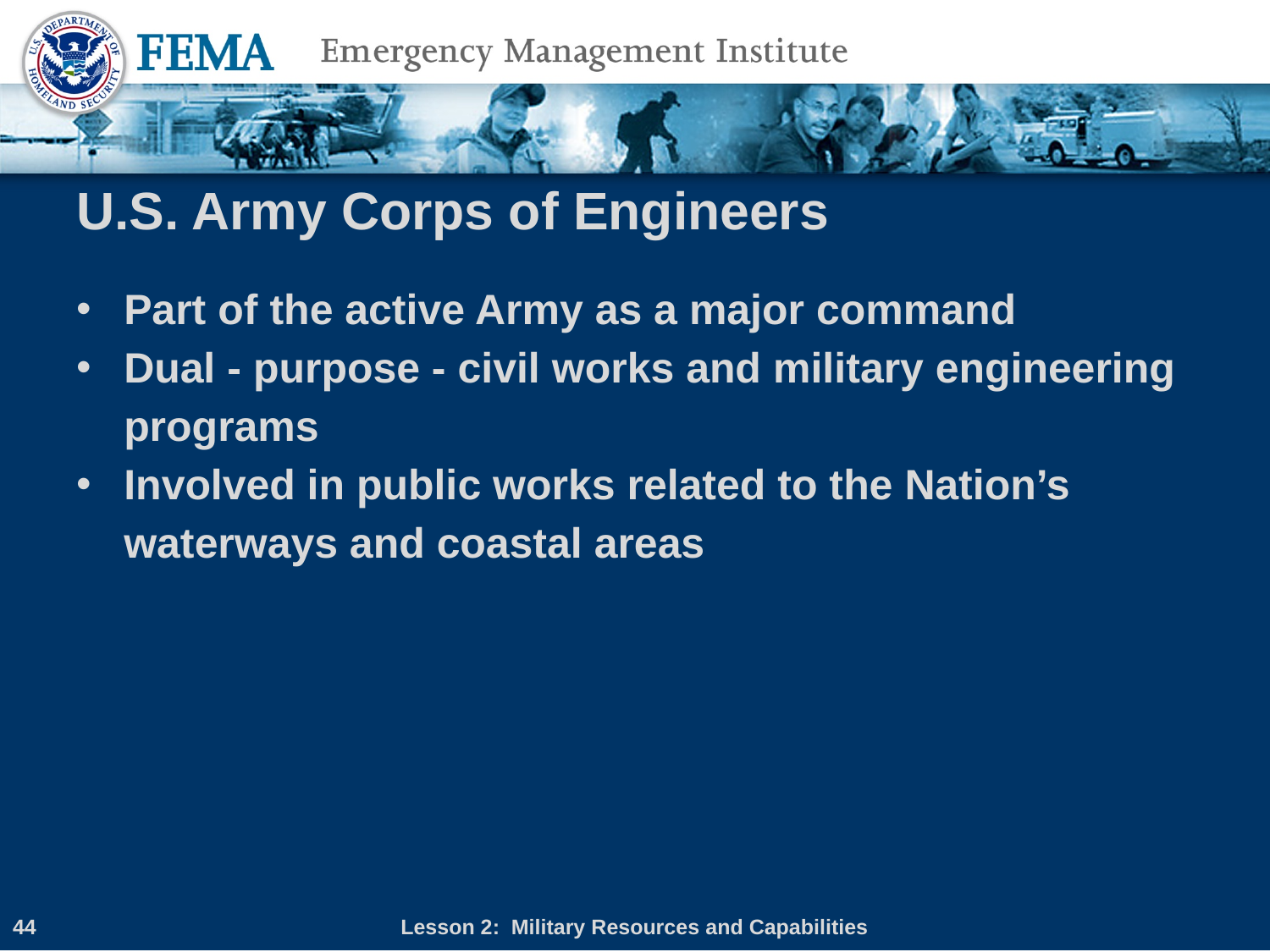

# U.S. Army Corps of Engineers
Part of the active Army as a major command
Dual - purpose - civil works and military engineering programs
Involved in public works related to the Nation’s waterways and coastal areas
44
Lesson 2:  Military Resources and Capabilities